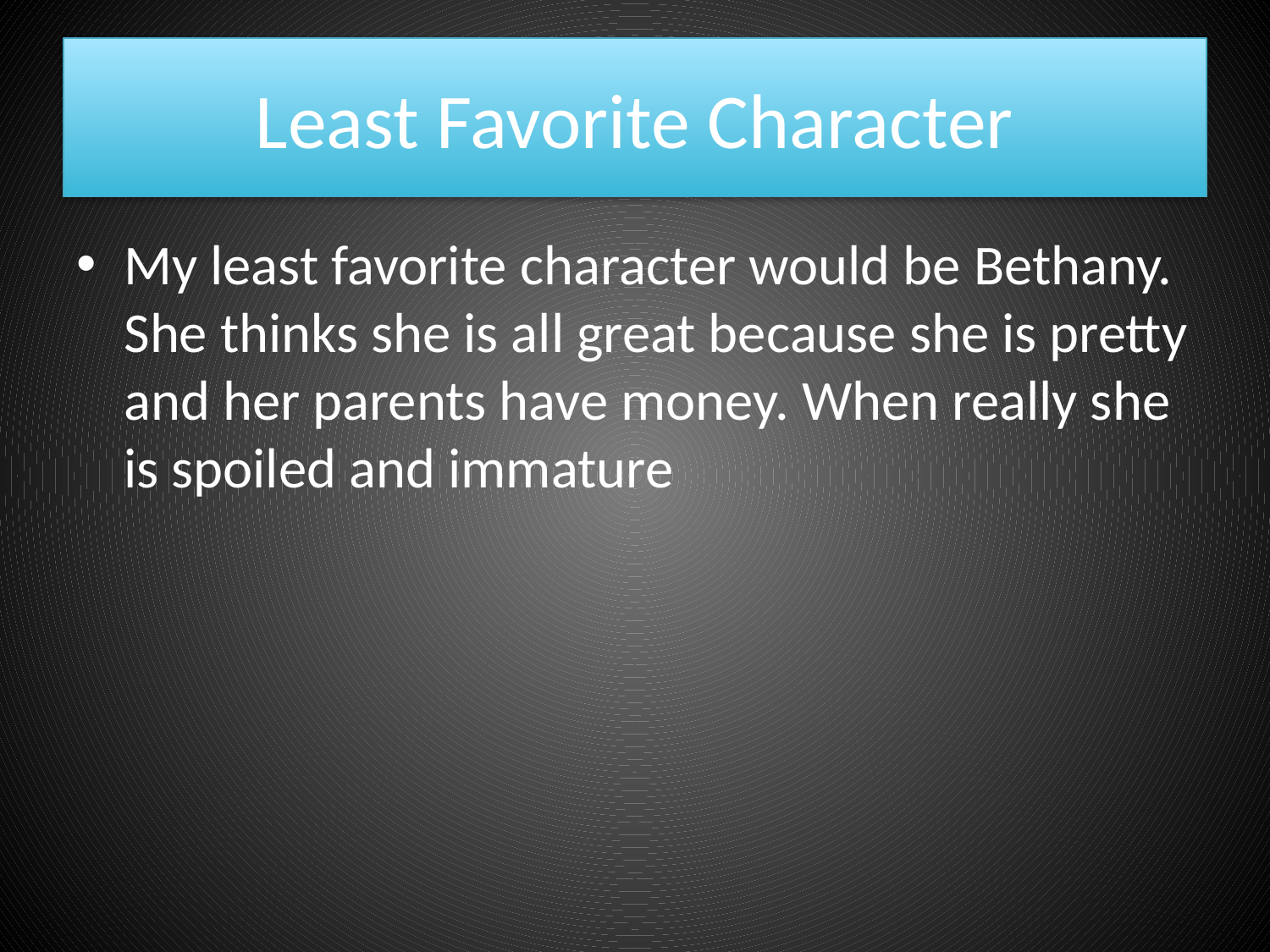

# Least Favorite Character
My least favorite character would be Bethany. She thinks she is all great because she is pretty and her parents have money. When really she is spoiled and immature